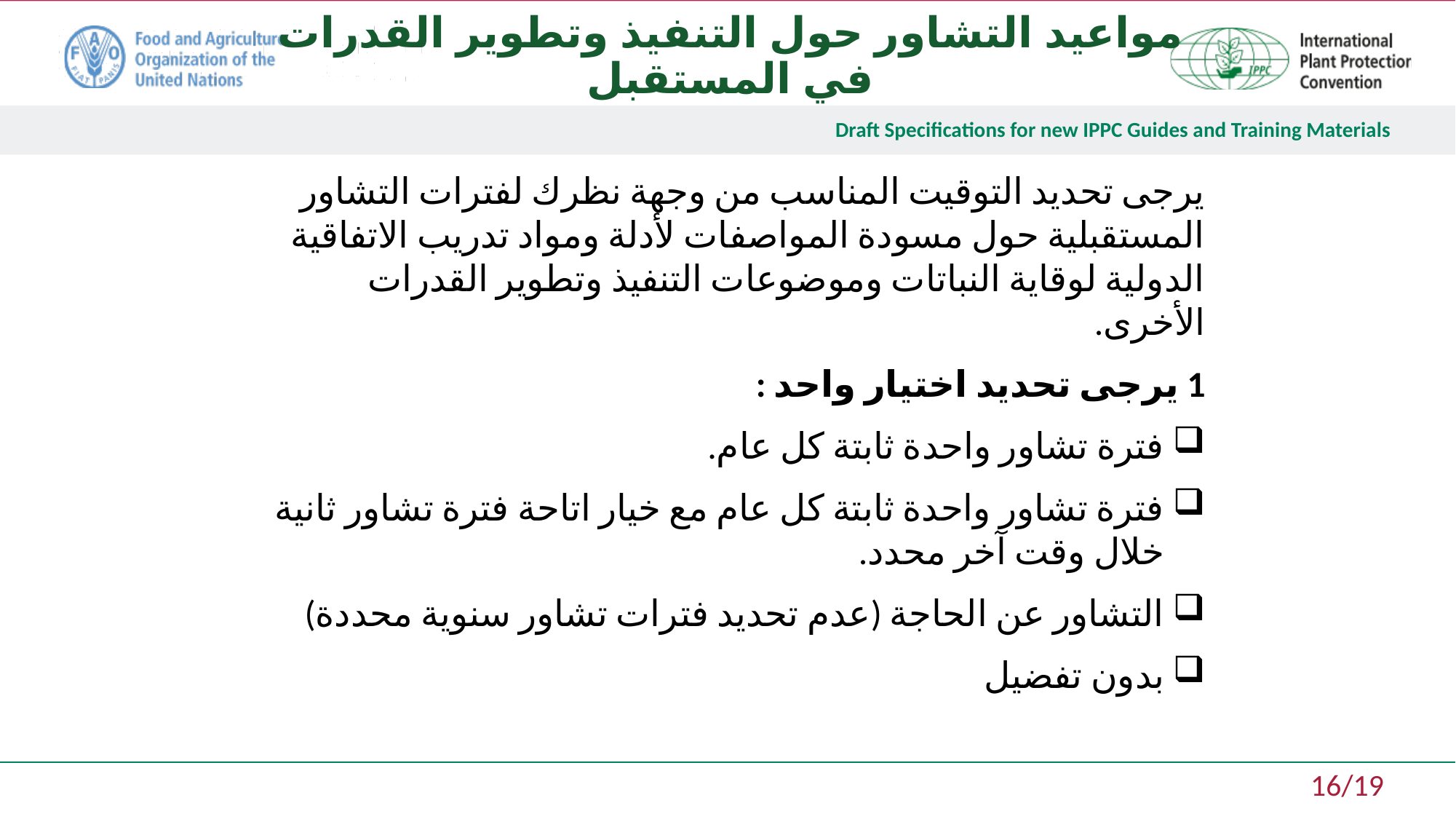

مواعيد التشاور حول التنفيذ وتطوير القدرات في المستقبل
يرجى تحديد التوقيت المناسب من وجهة نظرك لفترات التشاور المستقبلية حول مسودة المواصفات لأدلة ومواد تدريب الاتفاقية الدولية لوقاية النباتات وموضوعات التنفيذ وتطوير القدرات الأخرى.
1 يرجى تحديد اختيار واحد :
فترة تشاور واحدة ثابتة كل عام.
فترة تشاور واحدة ثابتة كل عام مع خيار اتاحة فترة تشاور ثانية خلال وقت آخر محدد.
التشاور عن الحاجة (عدم تحديد فترات تشاور سنوية محددة)
بدون تفضيل